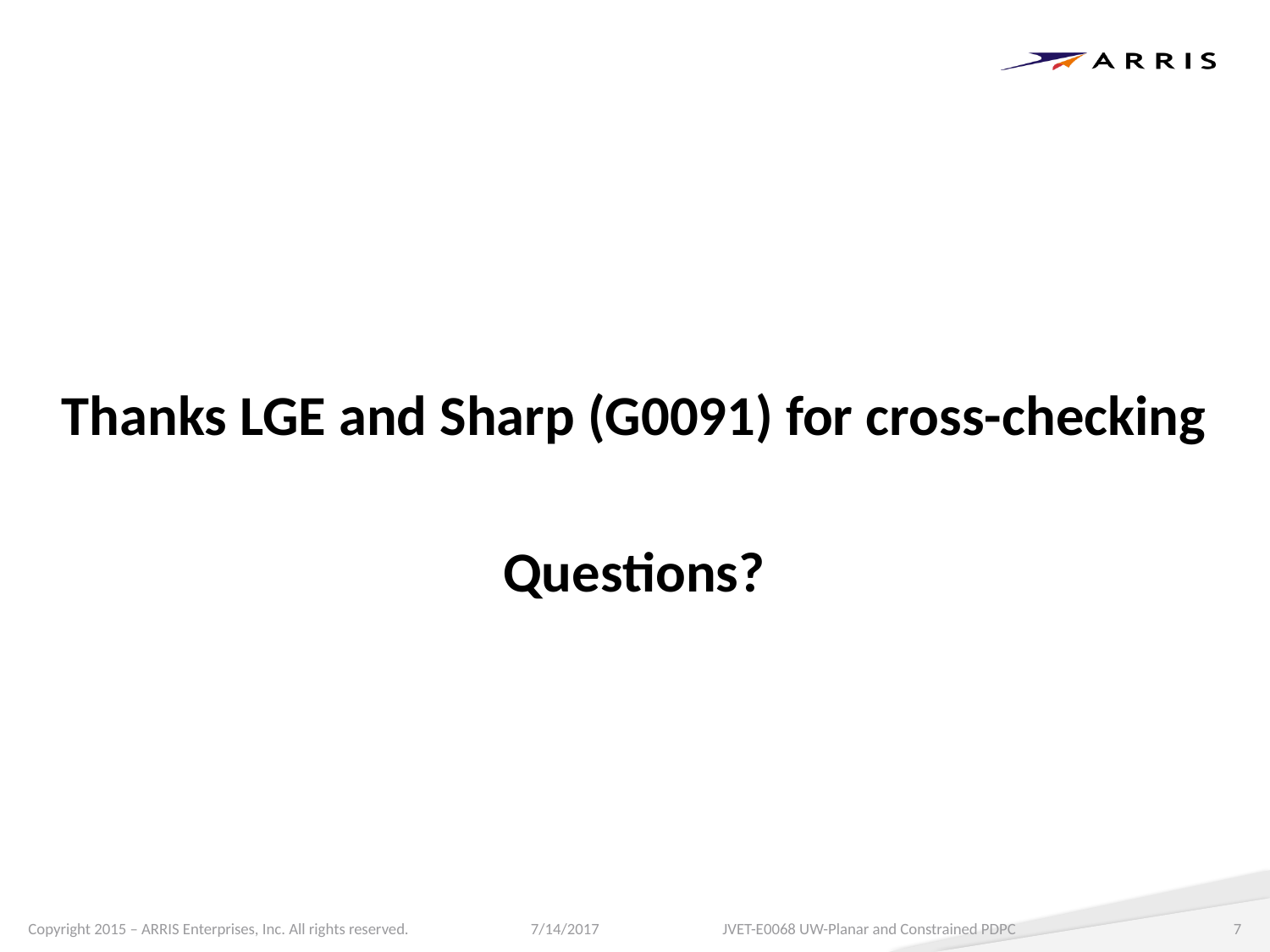

Thanks LGE and Sharp (G0091) for cross-checking

Questions?
7/14/2017
JVET-E0068 UW-Planar and Constrained PDPC
7